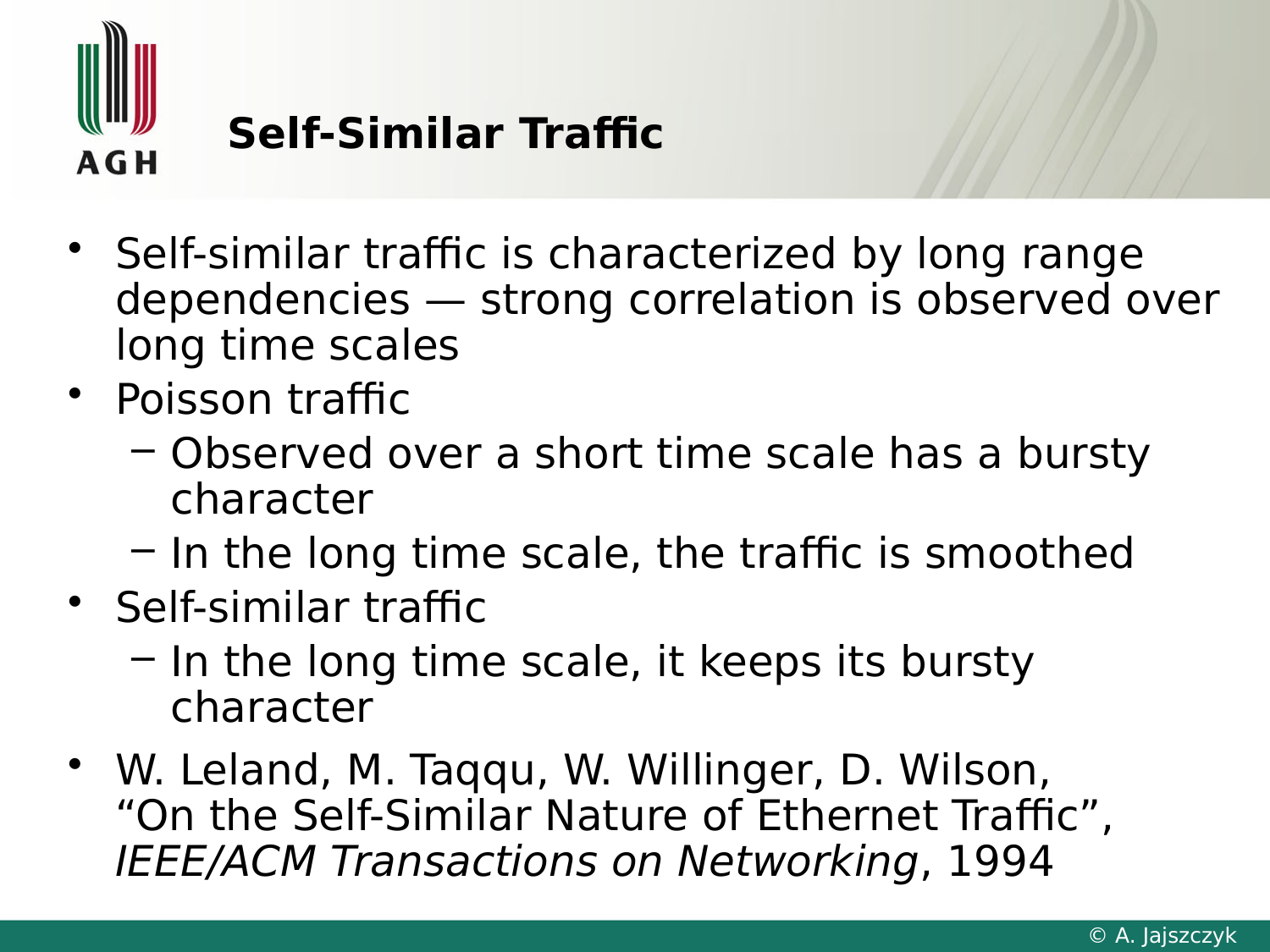

# Self-Similar Traffic
Self-similar traffic is characterized by long range dependencies — strong correlation is observed over long time scales
Poisson traffic
Observed over a short time scale has a bursty character
In the long time scale, the traffic is smoothed
Self-similar traffic
In the long time scale, it keeps its bursty character
W. Leland, M. Taqqu, W. Willinger, D. Wilson,
“On the Self-Similar Nature of Ethernet Traffic”,
IEEE/ACM Transactions on Networking, 1994